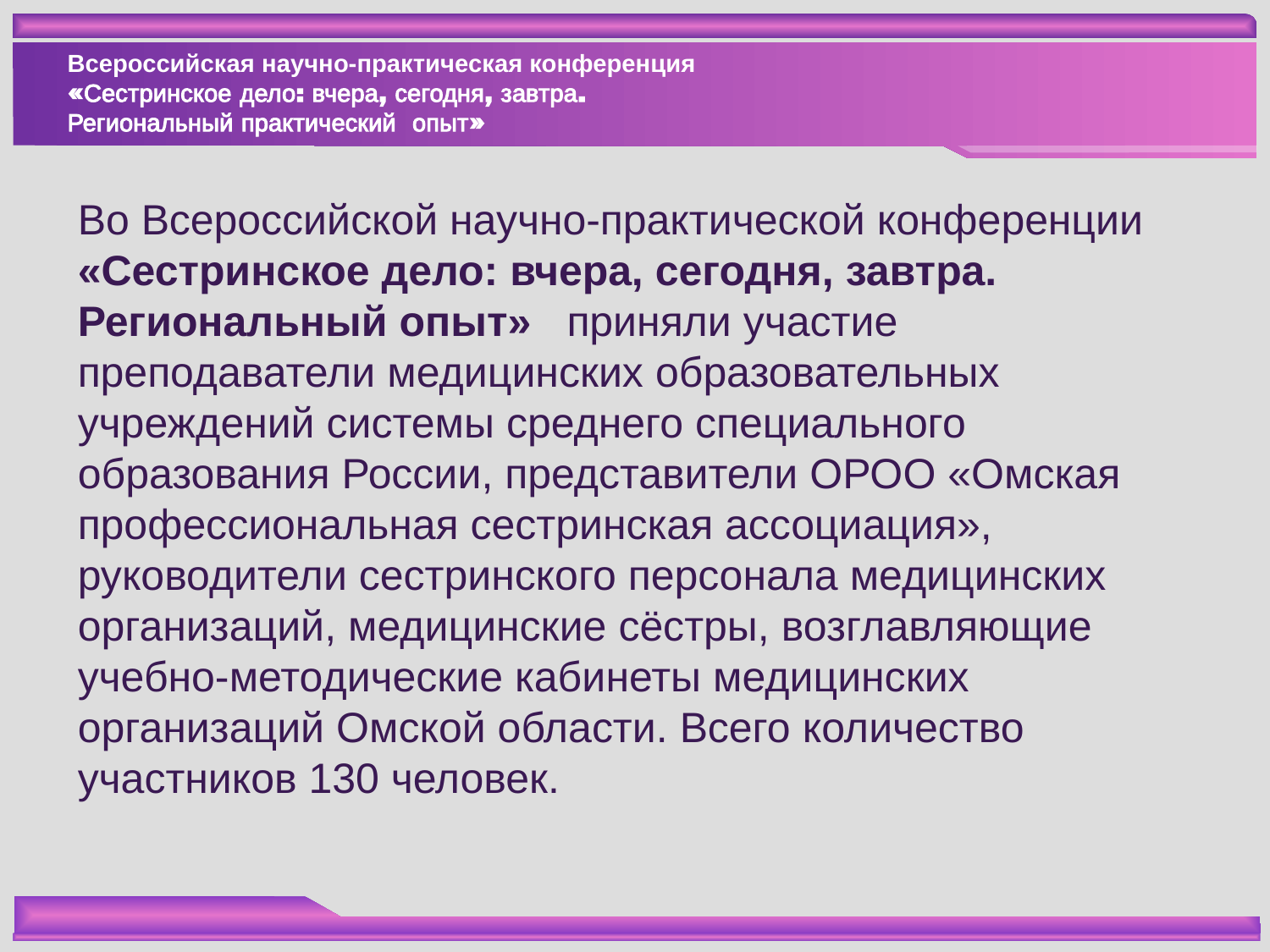

Во Всероссийской научно-практической конференции «Сестринское дело: вчера, сегодня, завтра. Региональный опыт»   приняли участие преподаватели медицинских образовательных учреждений системы среднего специального  образования России, представители ОРОО «Омская профессиональная сестринская ассоциация», руководители сестринского персонала медицинских организаций, медицинские сёстры, возглавляющие учебно-методические кабинеты медицинских организаций Омской области. Всего количество участников 130 человек.